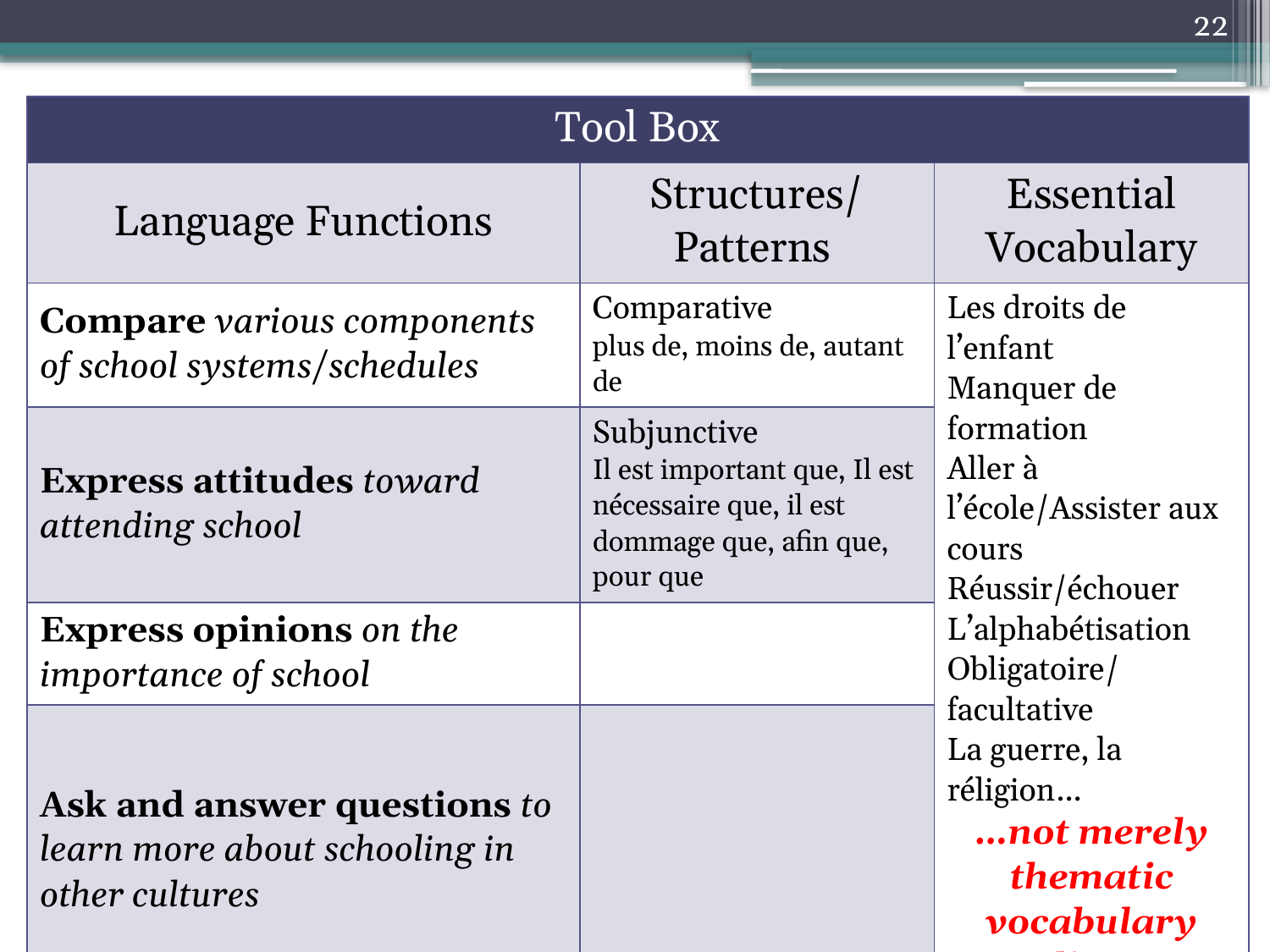

22
| Tool Box |  |  |
| --- | --- | --- |
| Language Functions | Structures/ Patterns | Essential Vocabulary |
| Compare various components of school systems/schedules | Comparative plus de, moins de, autant de | Les droits de l’enfant Manquer de formation Aller à l’école/Assister aux cours Réussir/échouer L’alphabétisation Obligatoire/facultative La guerre, la réligion… …not merely thematic vocabulary lists |
| Express attitudes toward attending school | Subjunctive Il est important que, Il est nécessaire que, il est dommage que, afin que, pour que |  |
| Express opinions on the importance of school |  |  |
| Ask and answer questions to learn more about schooling in other cultures |  |  |